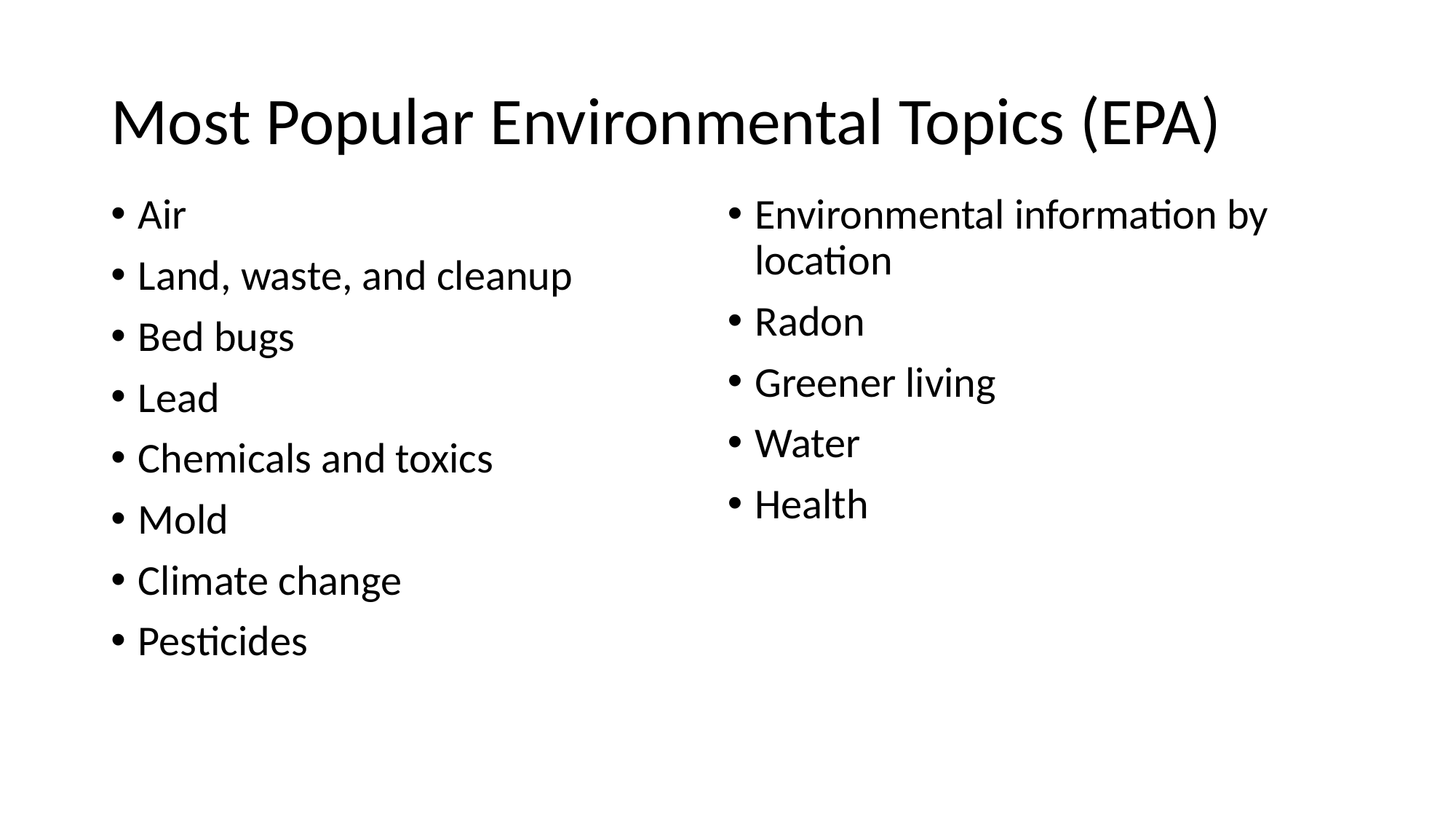

# Most Popular Environmental Topics (EPA)
Air
Land, waste, and cleanup
Bed bugs
Lead
Chemicals and toxics
Mold
Climate change
Pesticides
Environmental information by location
Radon
Greener living
Water
Health